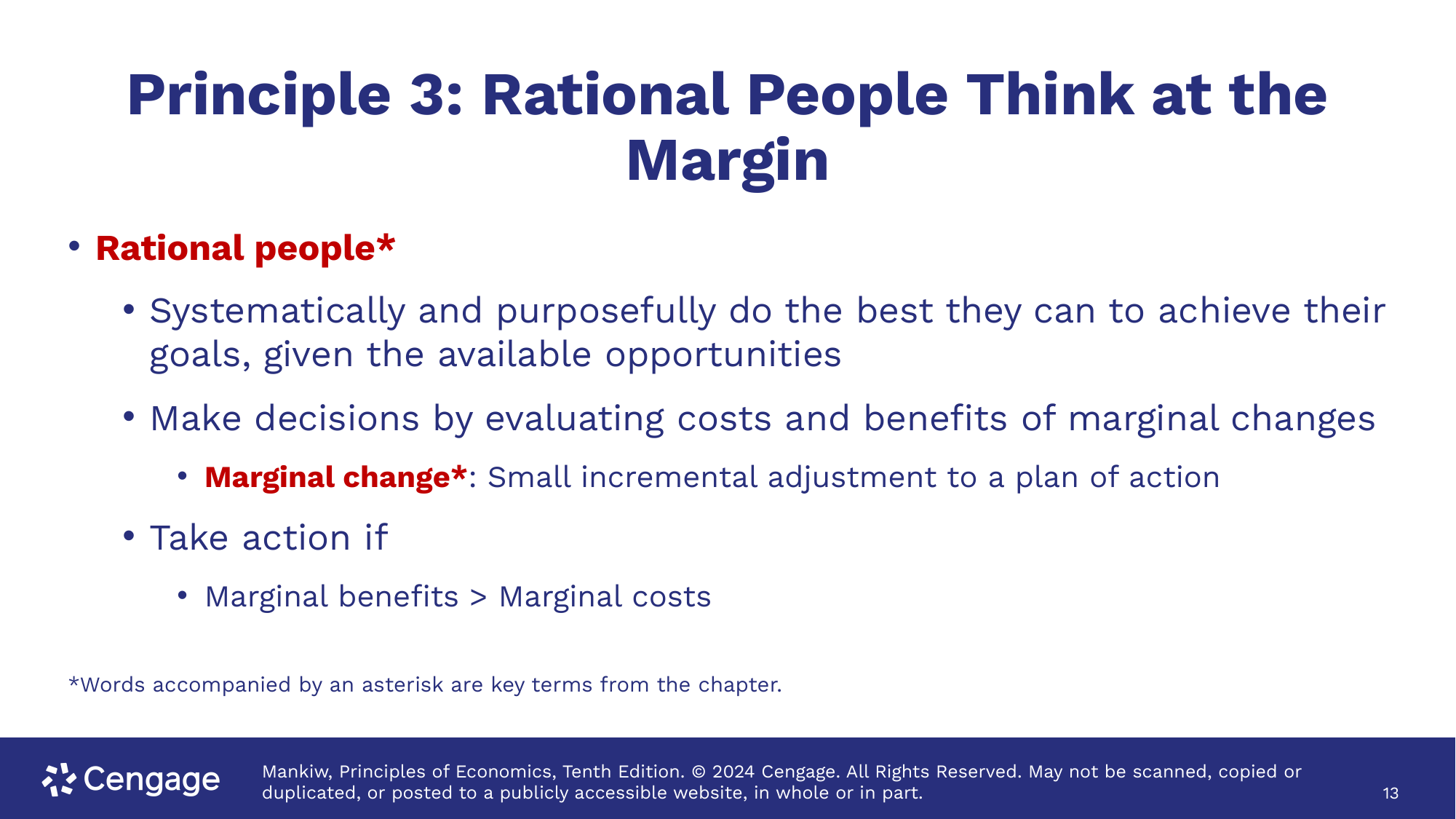

# Principle 3: Rational People Think at the Margin
Rational people*
Systematically and purposefully do the best they can to achieve their goals, given the available opportunities
Make decisions by evaluating costs and benefits of marginal changes
Marginal change*: Small incremental adjustment to a plan of action
Take action if
Marginal benefits > Marginal costs
*Words accompanied by an asterisk are key terms from the chapter.